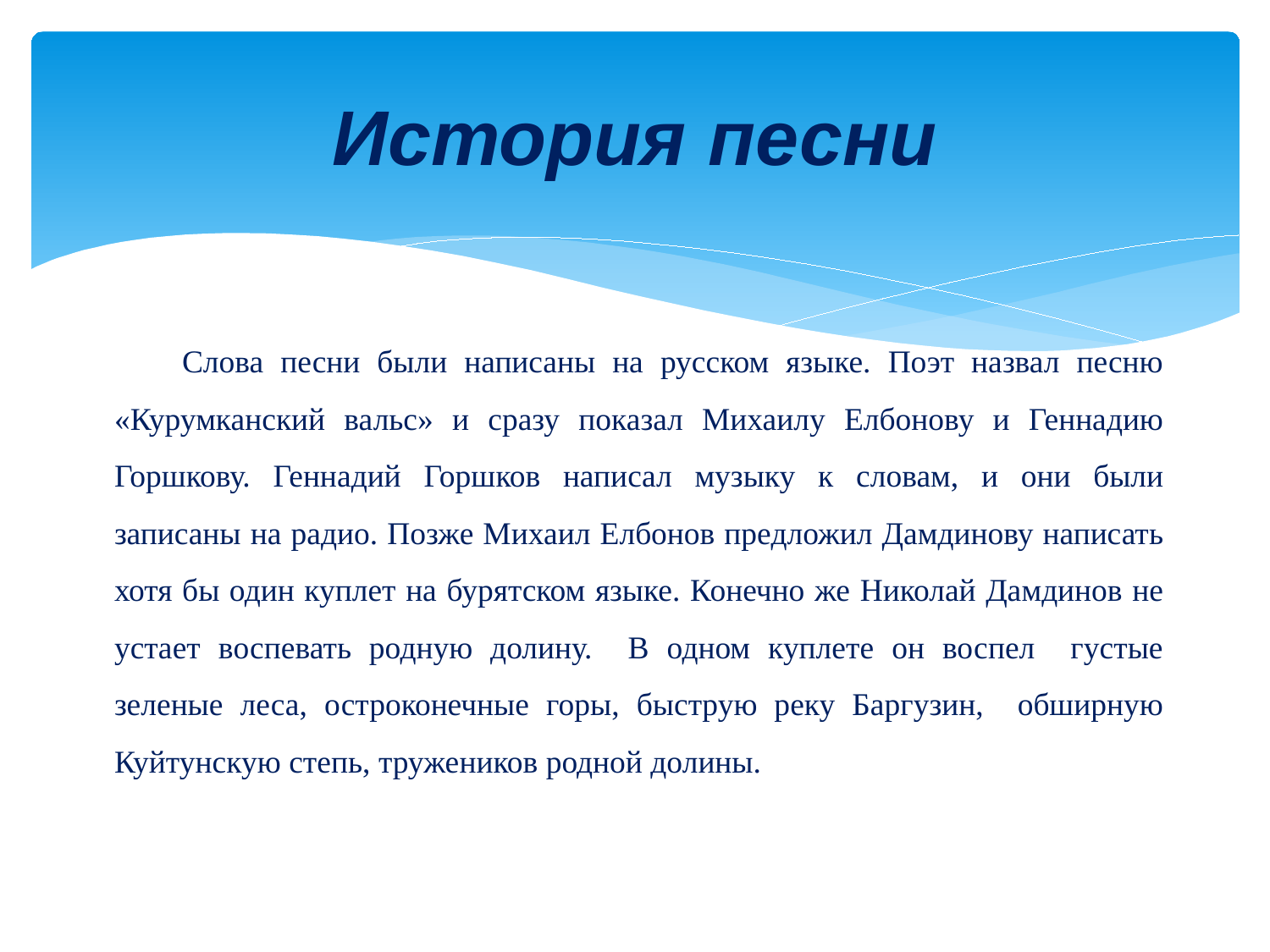

# История песни
    Слова песни были написаны на русском языке. Поэт назвал песню «Курумканский вальс» и сразу показал Михаилу Елбонову и Геннадию Горшкову. Геннадий Горшков написал музыку к словам, и они были записаны на радио. Позже Михаил Елбонов предложил Дамдинову написать хотя бы один куплет на бурятском языке. Конечно же Николай Дамдинов не устает воспевать родную долину.  В одном куплете он воспел  густые зеленые леса, остроконечные горы, быструю реку Баргузин,  обширную Куйтунскую степь, тружеников родной долины.